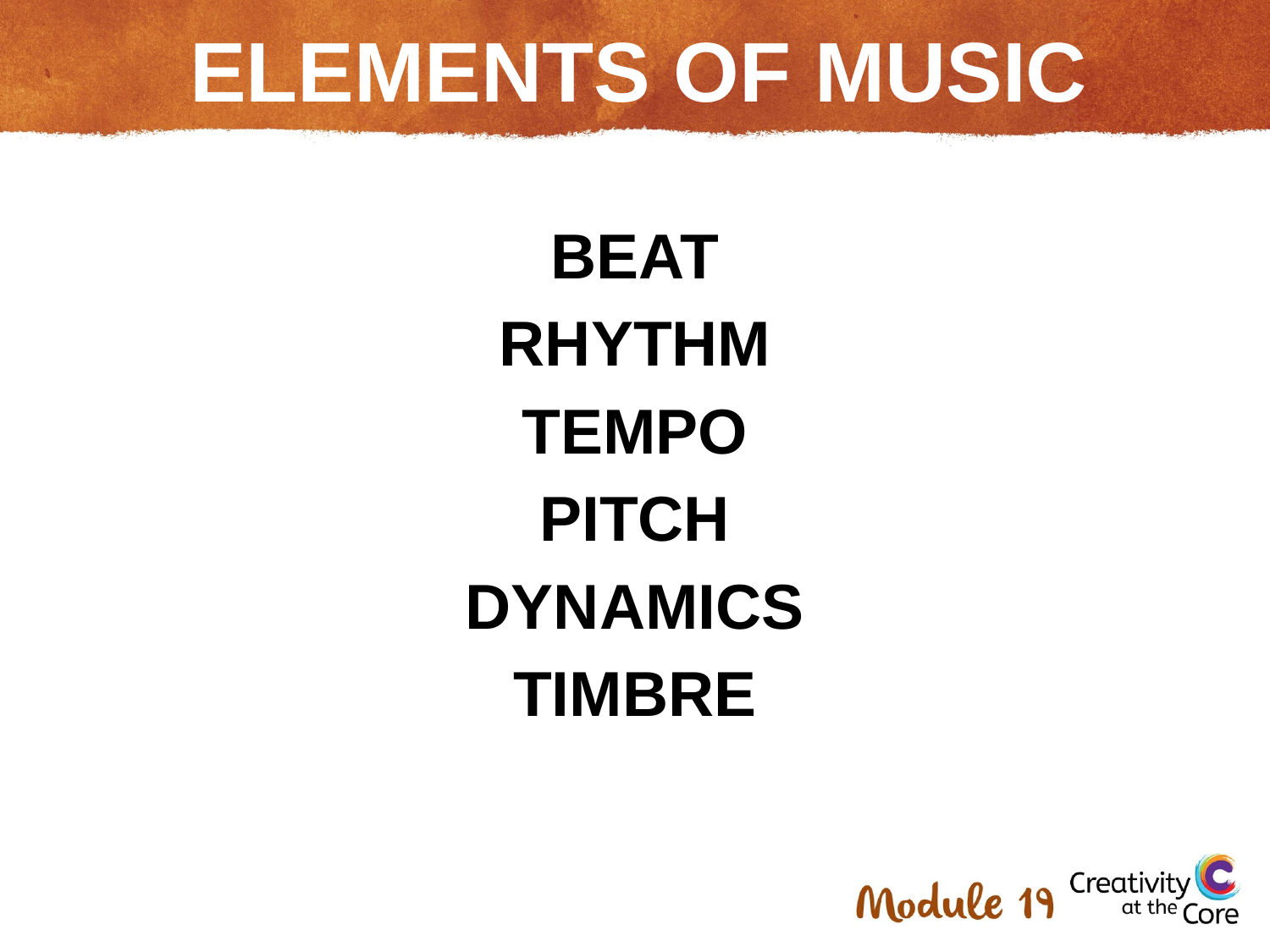

# ELEMENTS OF MUSIC
BEAT
RHYTHM
TEMPO
PITCH
DYNAMICS
TIMBRE